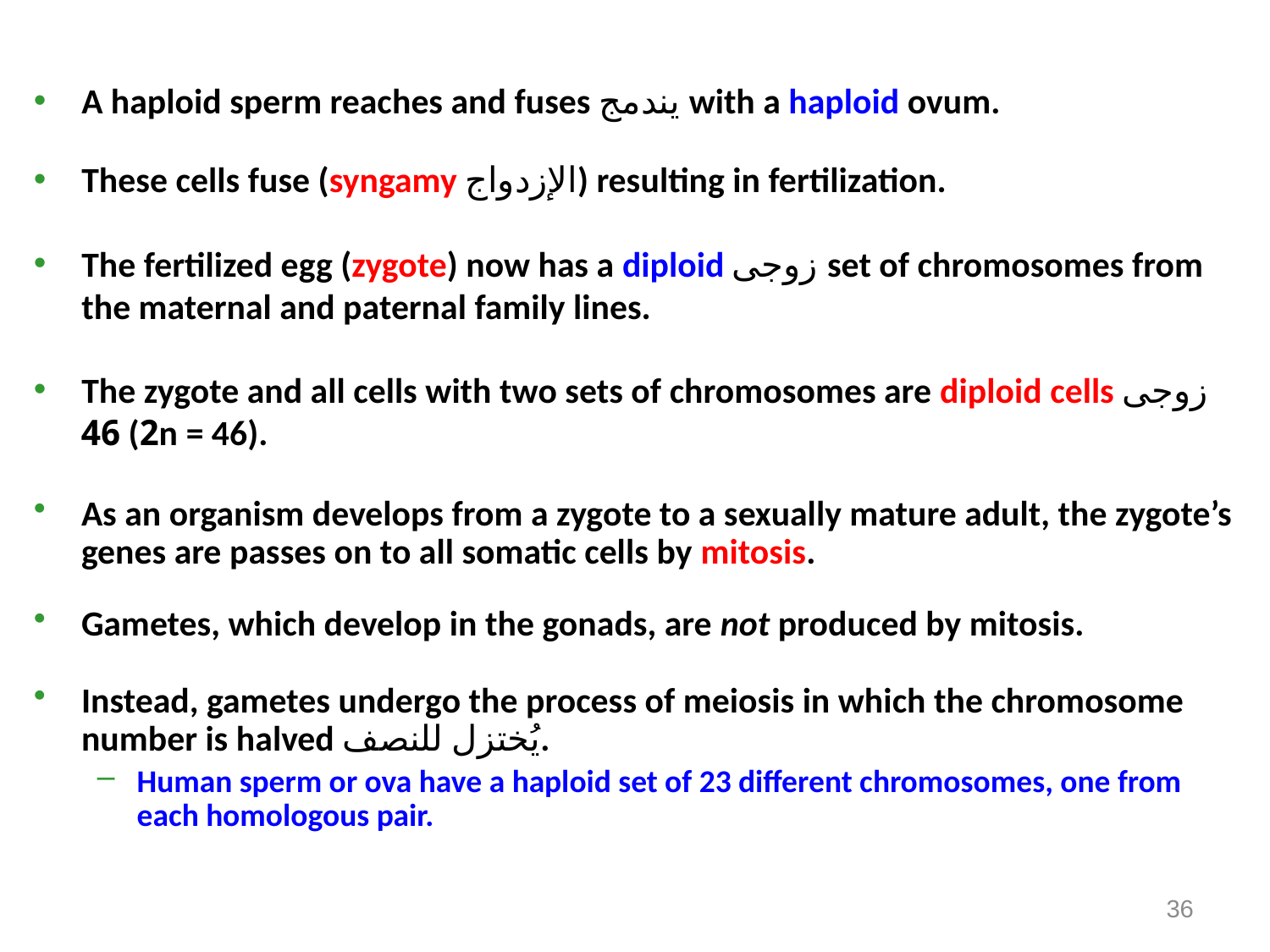

A haploid sperm reaches and fuses يندمج with a haploid ovum.

These cells fuse (syngamy الإزدواج) resulting in fertilization.

The fertilized egg (zygote) now has a diploid زوجى set of chromosomes from the maternal and paternal family lines.

The zygote and all cells with two sets of chromosomes are diploid cells زوجى 46 (2n = 46).
As an organism develops from a zygote to a sexually mature adult, the zygote’s genes are passes on to all somatic cells by mitosis.

Gametes, which develop in the gonads, are not produced by mitosis.

Instead, gametes undergo the process of meiosis in which the chromosome number is halved يُختزل للنصف.
Human sperm or ova have a haploid set of 23 different chromosomes, one from each homologous pair.
36